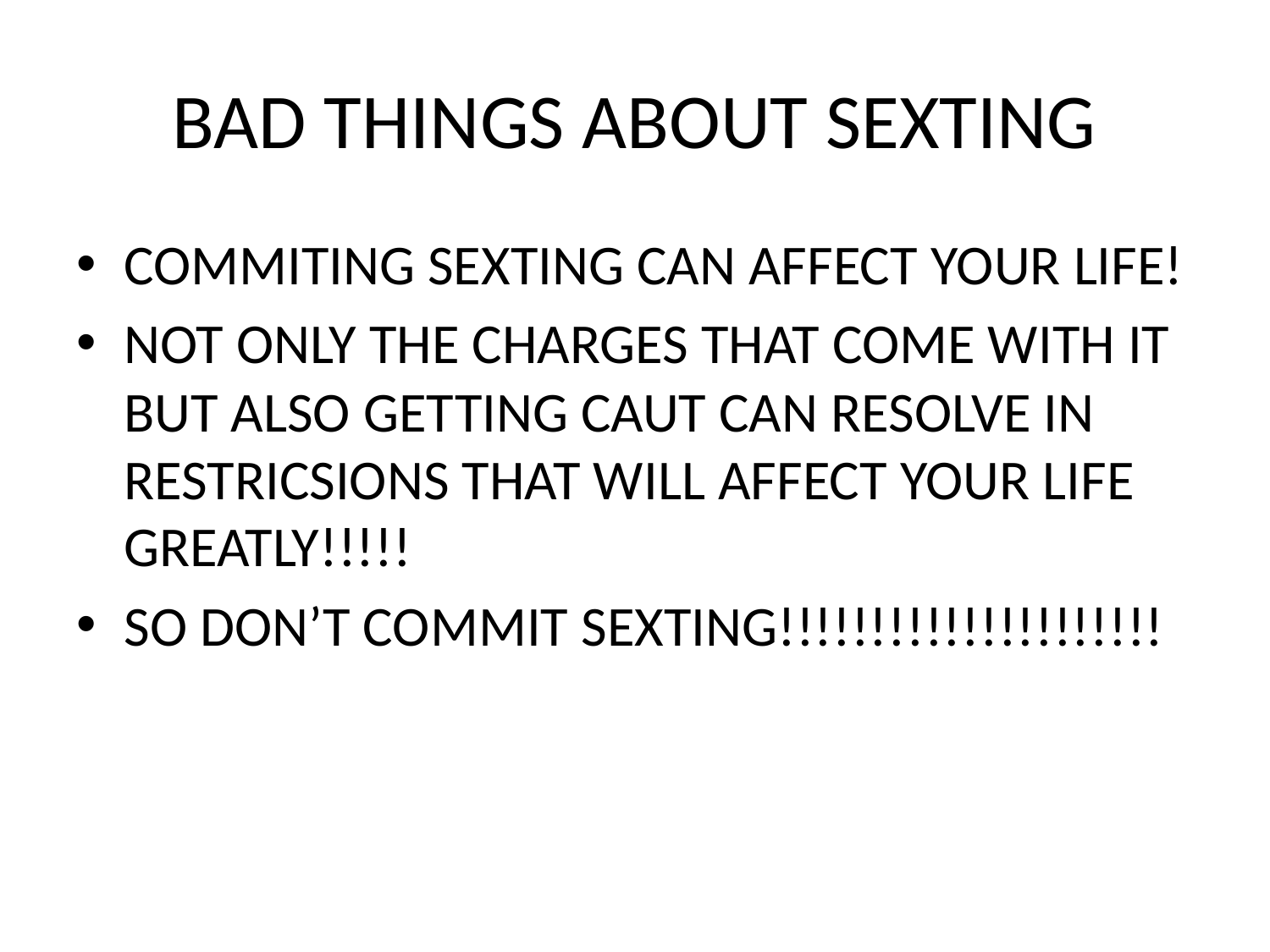

# BAD THINGS ABOUT SEXTING
COMMITING SEXTING CAN AFFECT YOUR LIFE!
NOT ONLY THE CHARGES THAT COME WITH IT BUT ALSO GETTING CAUT CAN RESOLVE IN RESTRICSIONS THAT WILL AFFECT YOUR LIFE GREATLY!!!!!
SO DON’T COMMIT SEXTING!!!!!!!!!!!!!!!!!!!!!